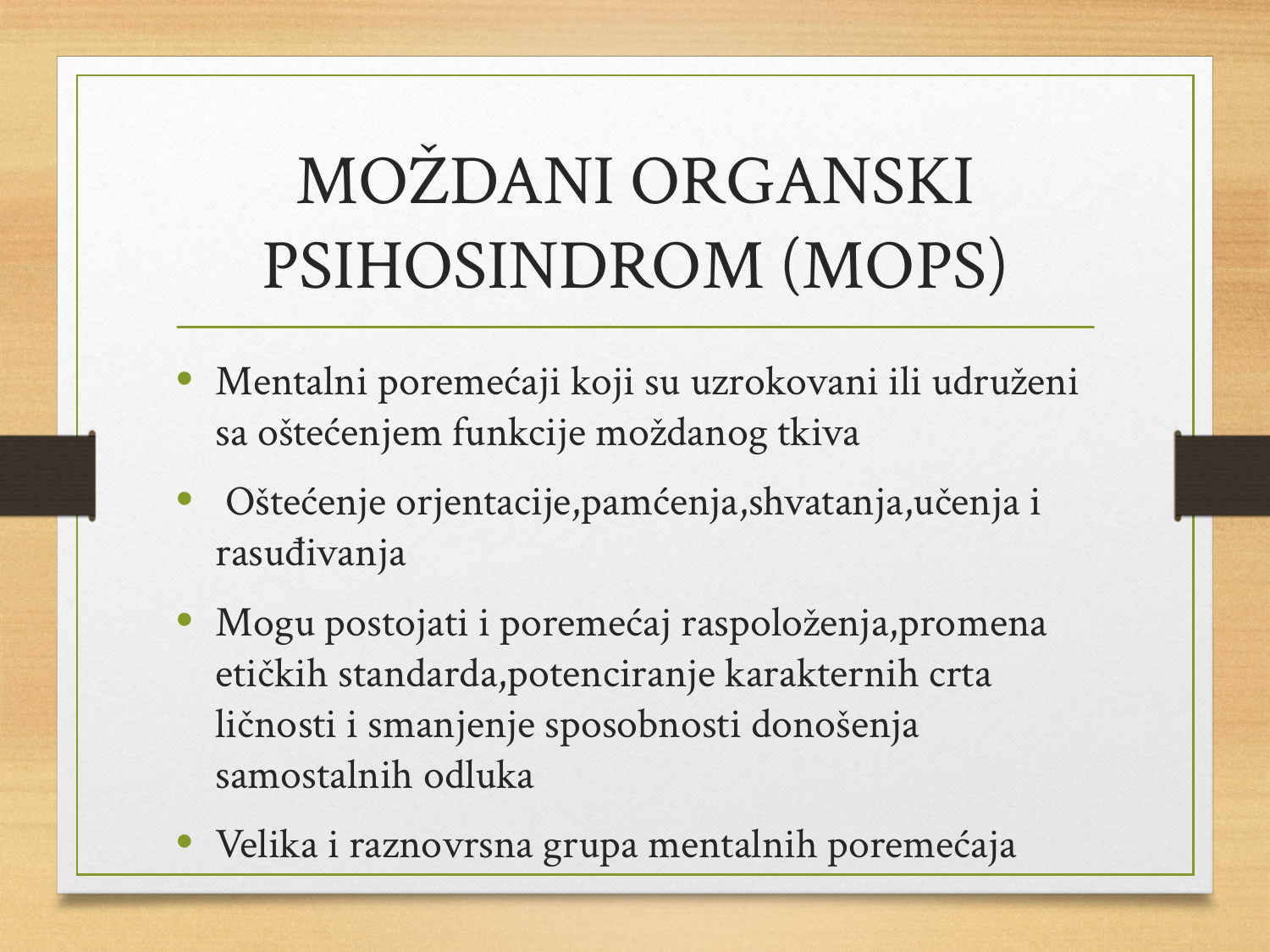

# MOŽDANI ORGANSKI PSIHOSINDROM (MOPS)
Mentalni poremećaji koji su uzrokovani ili udruženi sa oštećenjem funkcije moždanog tkiva
 Oštećenje orjentacije,pamćenja,shvatanja,učenja i rasuđivanja
Mogu postojati i poremećaj raspoloženja,promena etičkih standarda,potenciranje karakternih crta ličnosti i smanjenje sposobnosti donošenja samostalnih odluka
Velika i raznovrsna grupa mentalnih poremećaja